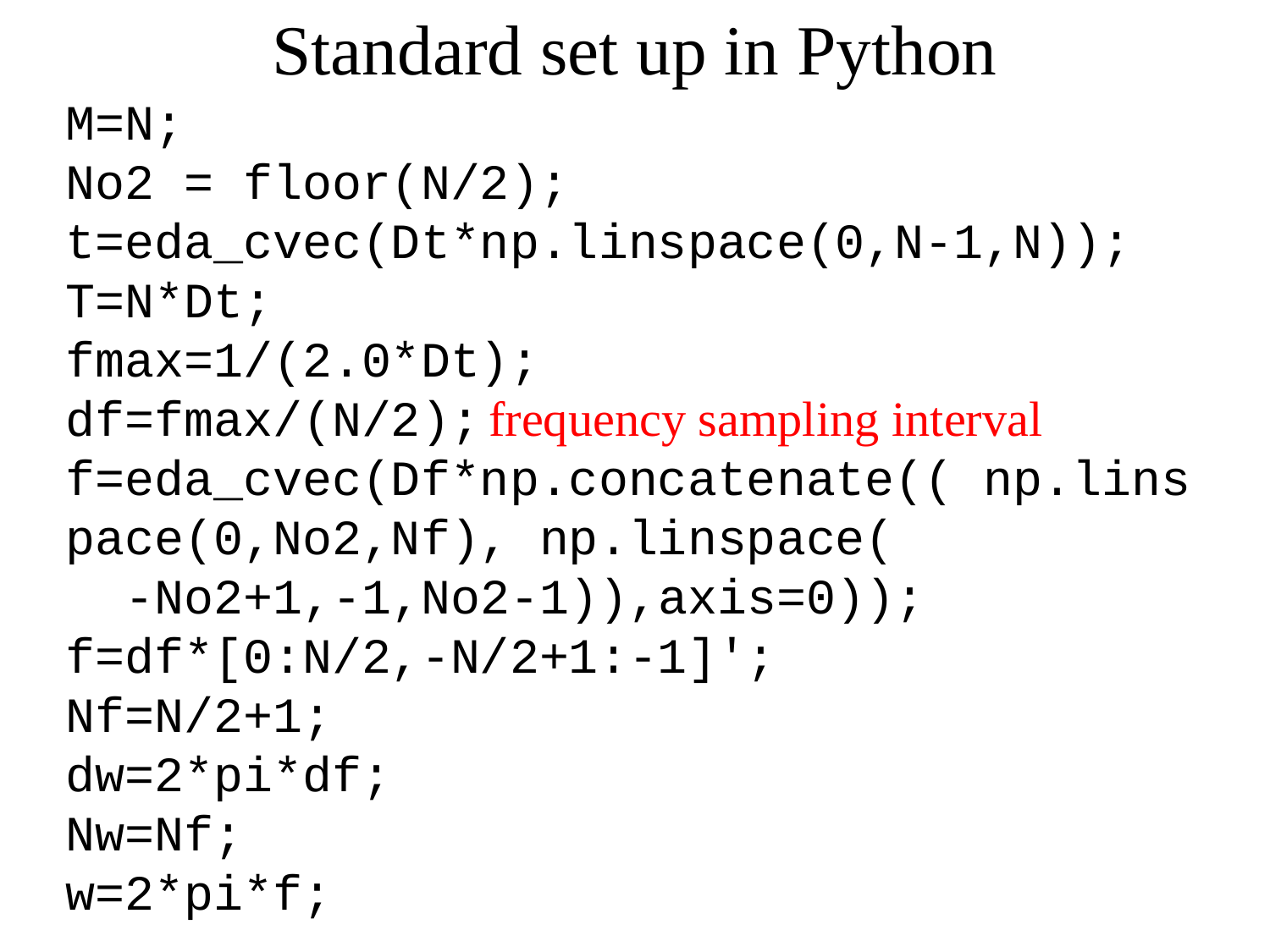

Standard set up in Python
M=N;
No2 = floor(N/2);
t=eda_cvec(Dt*np.linspace(0,N-1,N));
T=N*Dt;
fmax=1/(2.0*Dt);
df=fmax/(N/2);
f=eda_cvec(Df*np.concatenate(( np.linspace(0,No2,Nf), np.linspace(
  -No2+1,-1,No2-1)),axis=0));
f=df*[0:N/2,-N/2+1:-1]';
Nf=N/2+1;
dw=2*pi*df;
Nw=Nf;
w=2*pi*f;

frequency sampling interval